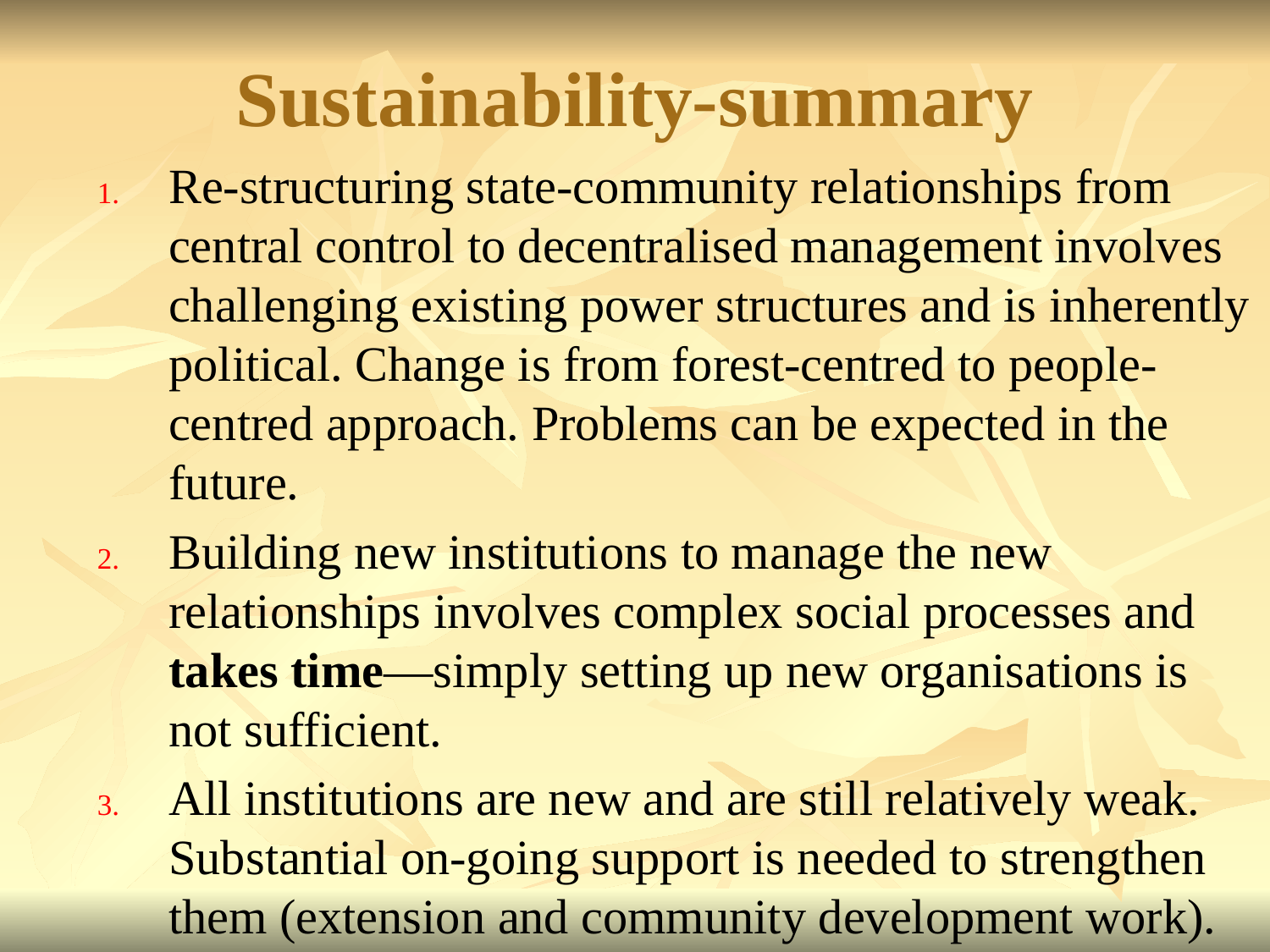

# Sustainability-summary
Re-structuring state-community relationships from central control to decentralised management involves challenging existing power structures and is inherently political. Change is from forest-centred to people-centred approach. Problems can be expected in the future.
Building new institutions to manage the new relationships involves complex social processes and takes time—simply setting up new organisations is not sufficient.
All institutions are new and are still relatively weak. Substantial on-going support is needed to strengthen them (extension and community development work).